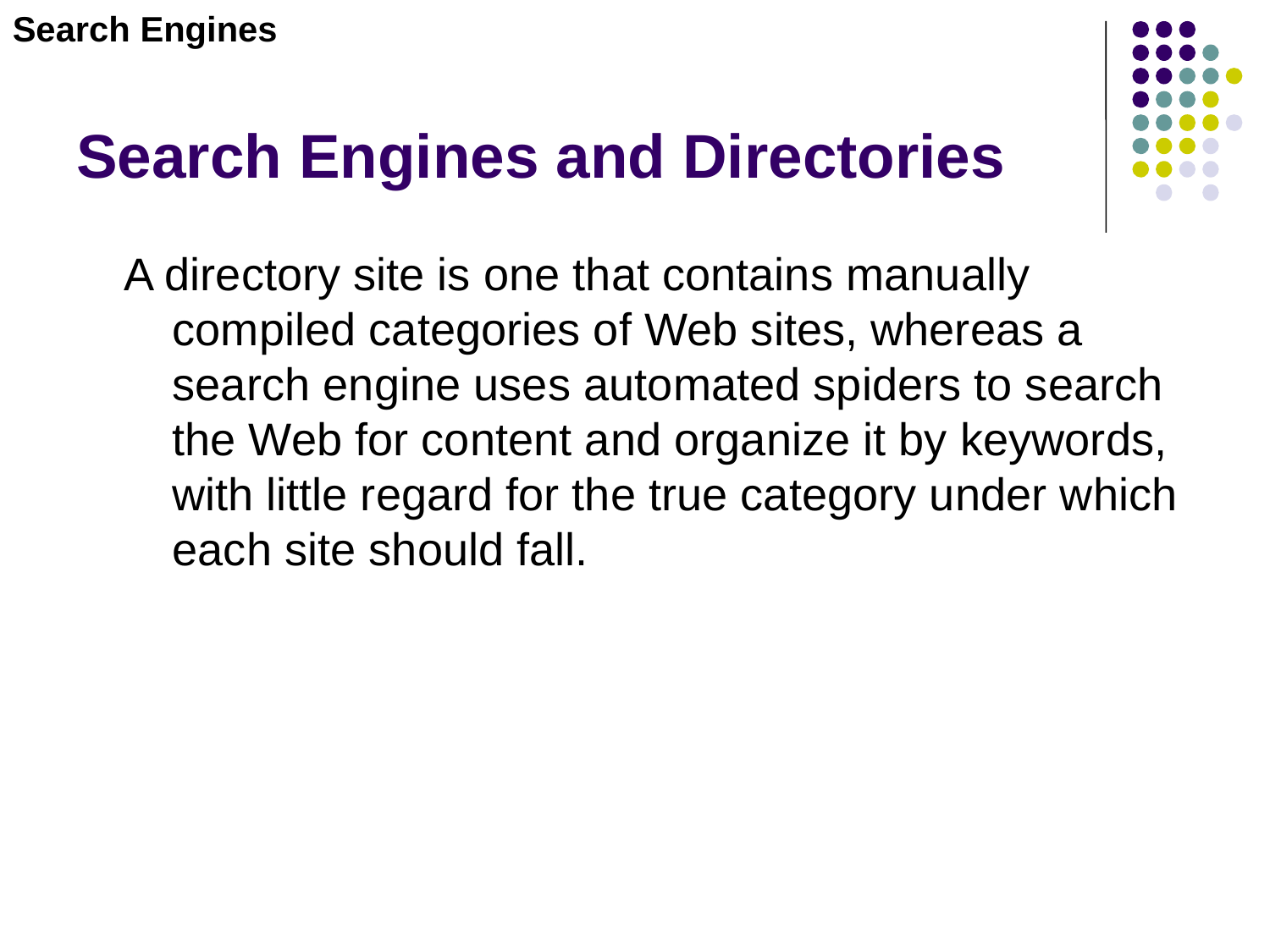

Search Engines
# Search Engines and Directories
A directory site is one that contains manually compiled categories of Web sites, whereas a search engine uses automated spiders to search the Web for content and organize it by keywords, with little regard for the true category under which each site should fall.